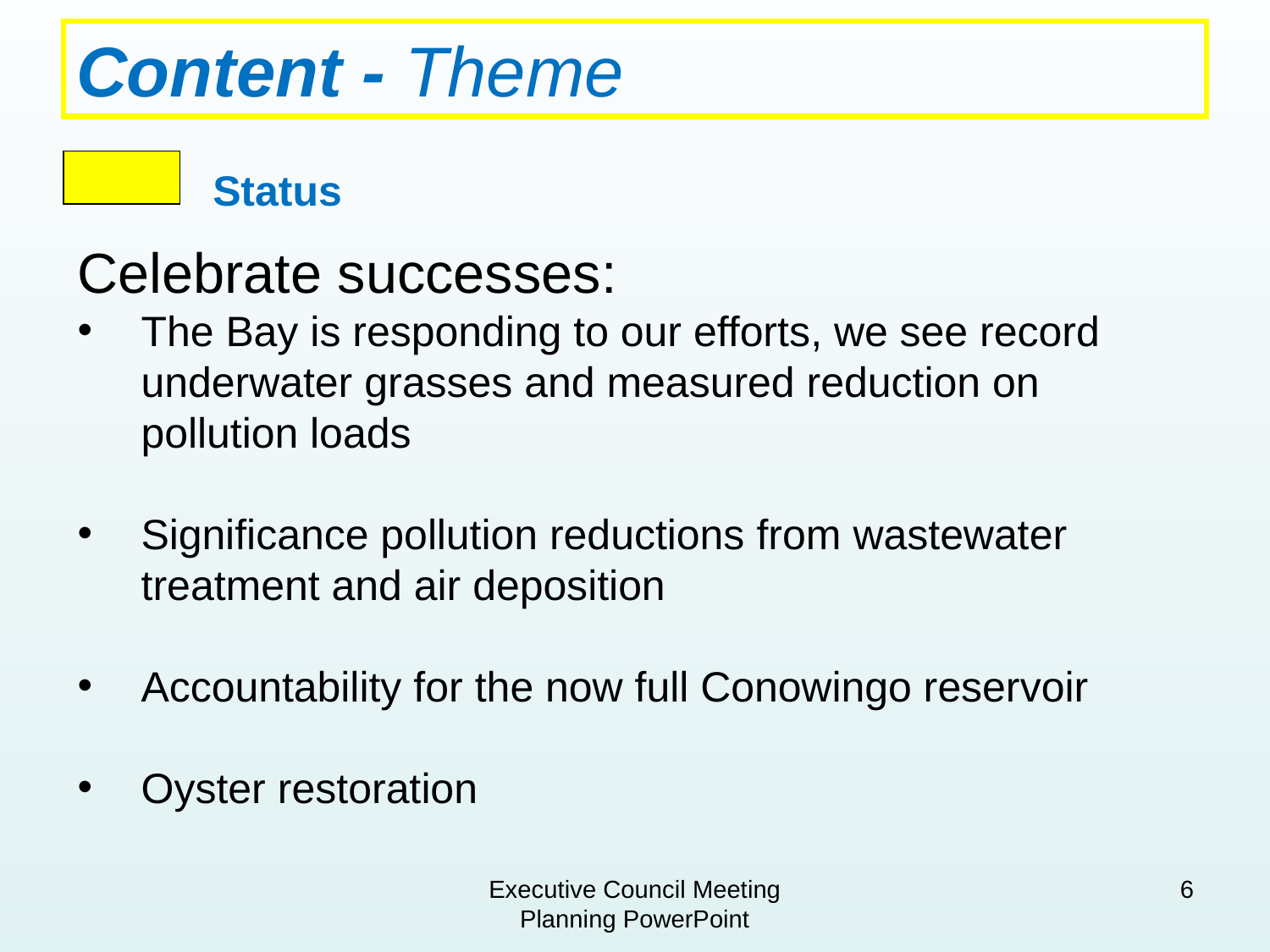

# Content - Theme
 Status

Celebrate successes:
The Bay is responding to our efforts, we see record underwater grasses and measured reduction on pollution loads

Significance pollution reductions from wastewater treatment and air deposition

Accountability for the now full Conowingo reservoir

Oyster restoration

Executive Council Meeting Planning PowerPoint
6